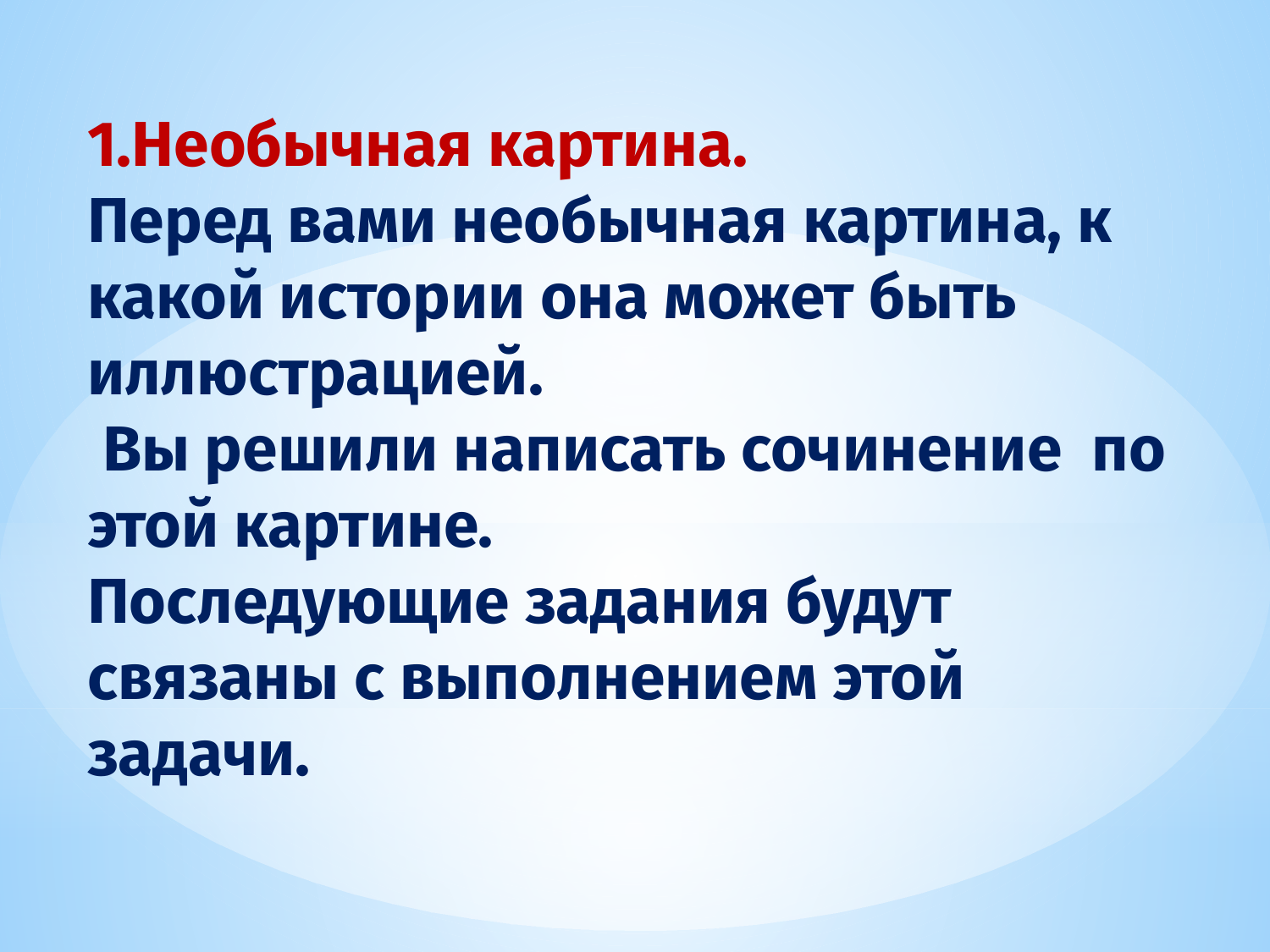

1.Необычная картина.
Перед вами необычная картина, к какой истории она может быть иллюстрацией.
 Вы решили написать сочинение  по этой картине.                                  Последующие задания будут связаны с выполнением этой задачи.